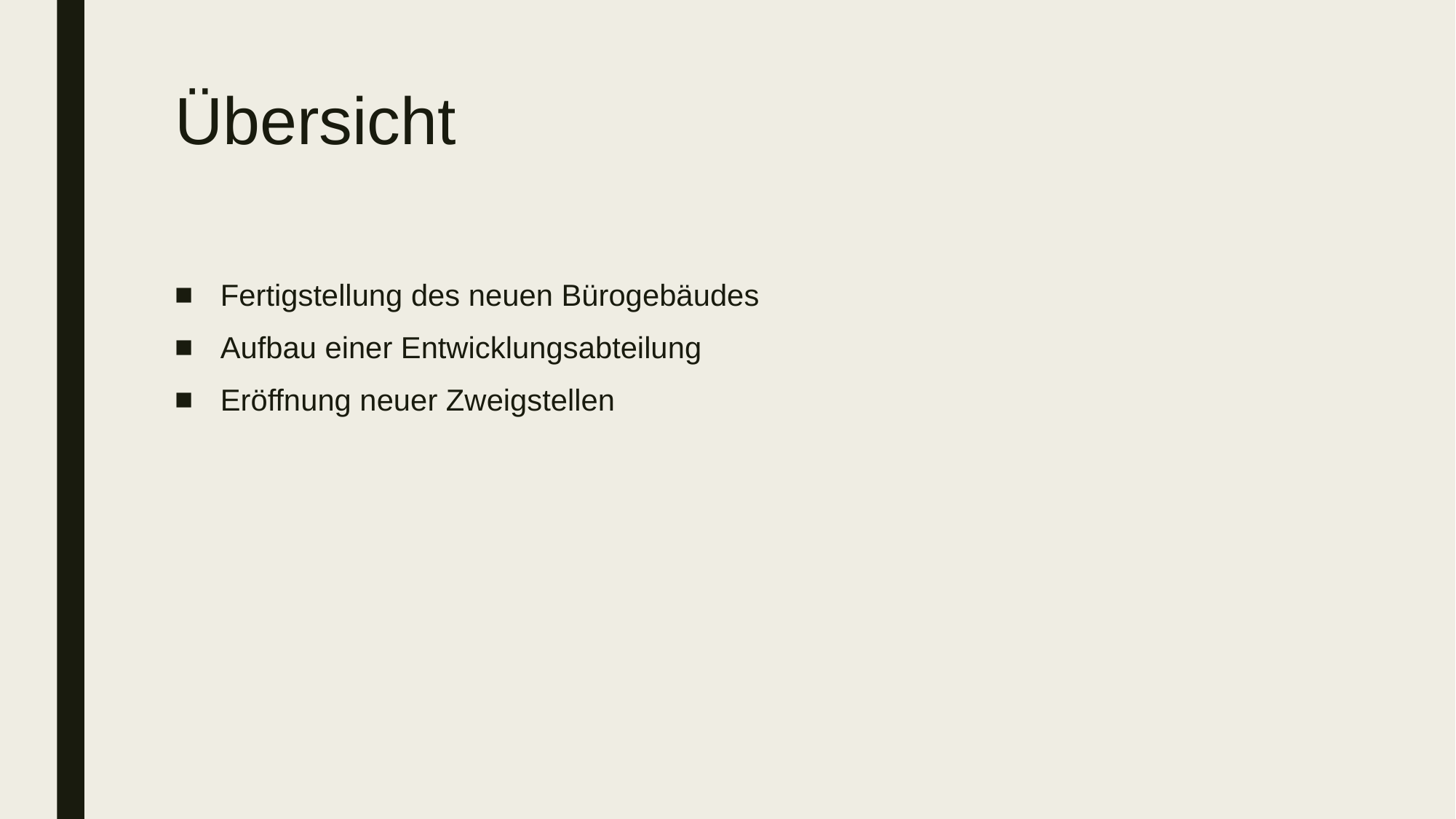

# Übersicht
Fertigstellung des neuen Bürogebäudes
Aufbau einer Entwicklungsabteilung
Eröffnung neuer Zweigstellen